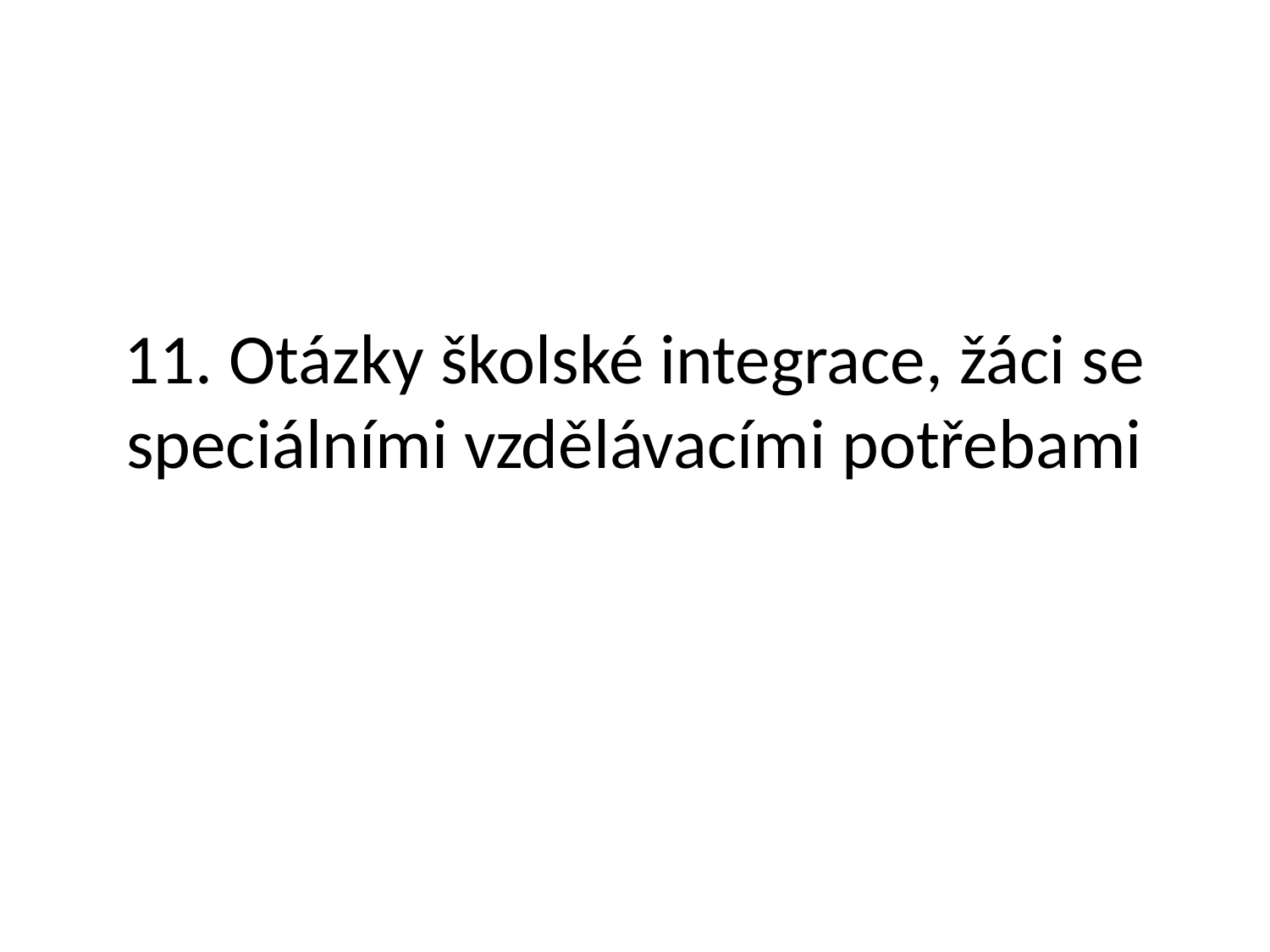

# 11. Otázky školské integrace, žáci se speciálními vzdělávacími potřebami